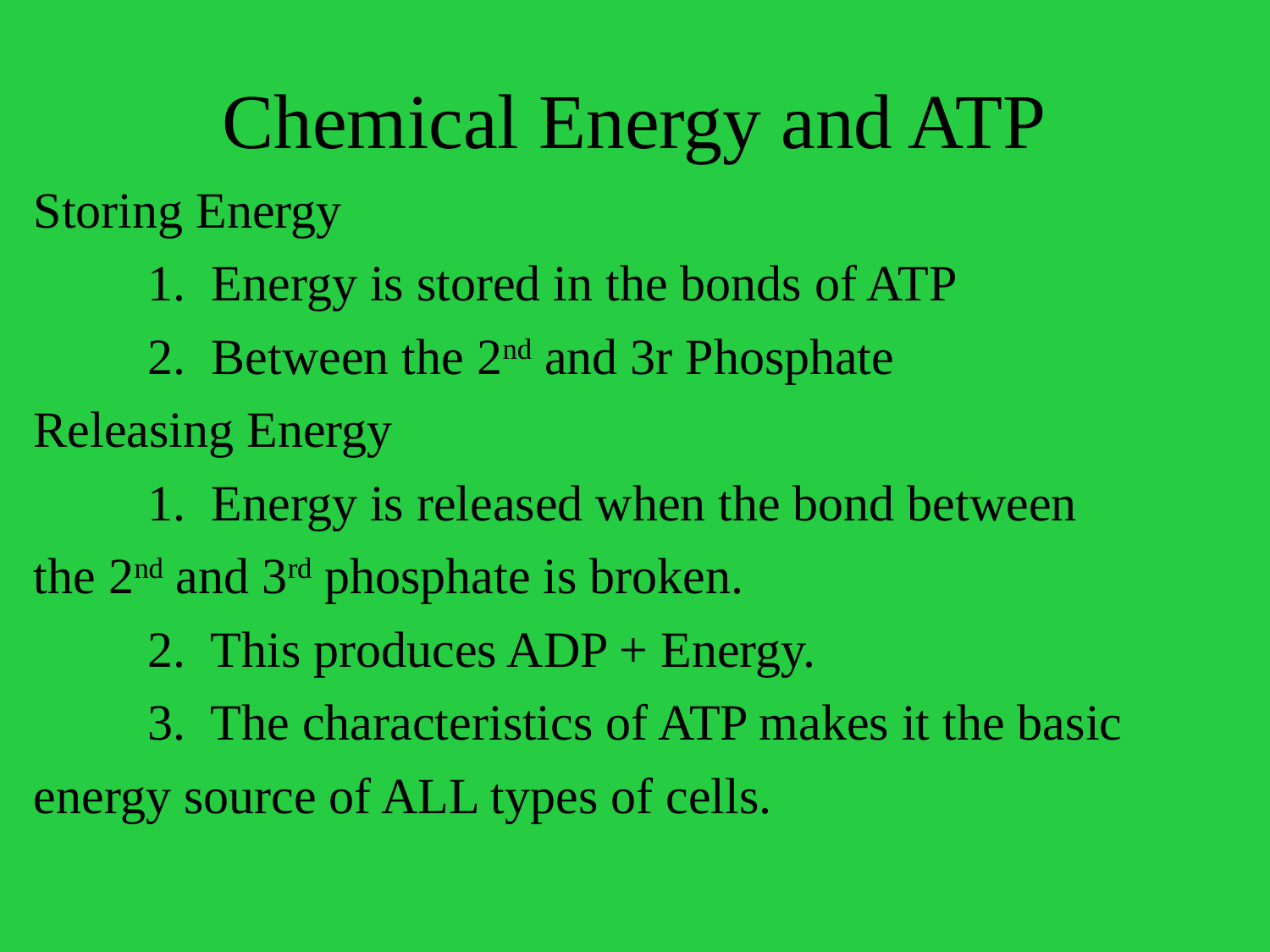

# Chemical Energy and ATP
Storing Energy
	1.  Energy is stored in the bonds of ATP
	2.  Between the 2nd and 3r Phosphate
Releasing Energy
	1.  Energy is released when the bond between 	the 2nd and 3rd phosphate is broken.
	2.  This produces ADP + Energy.
	3.  The characteristics of ATP makes it the basic 	energy source of ALL types of cells.